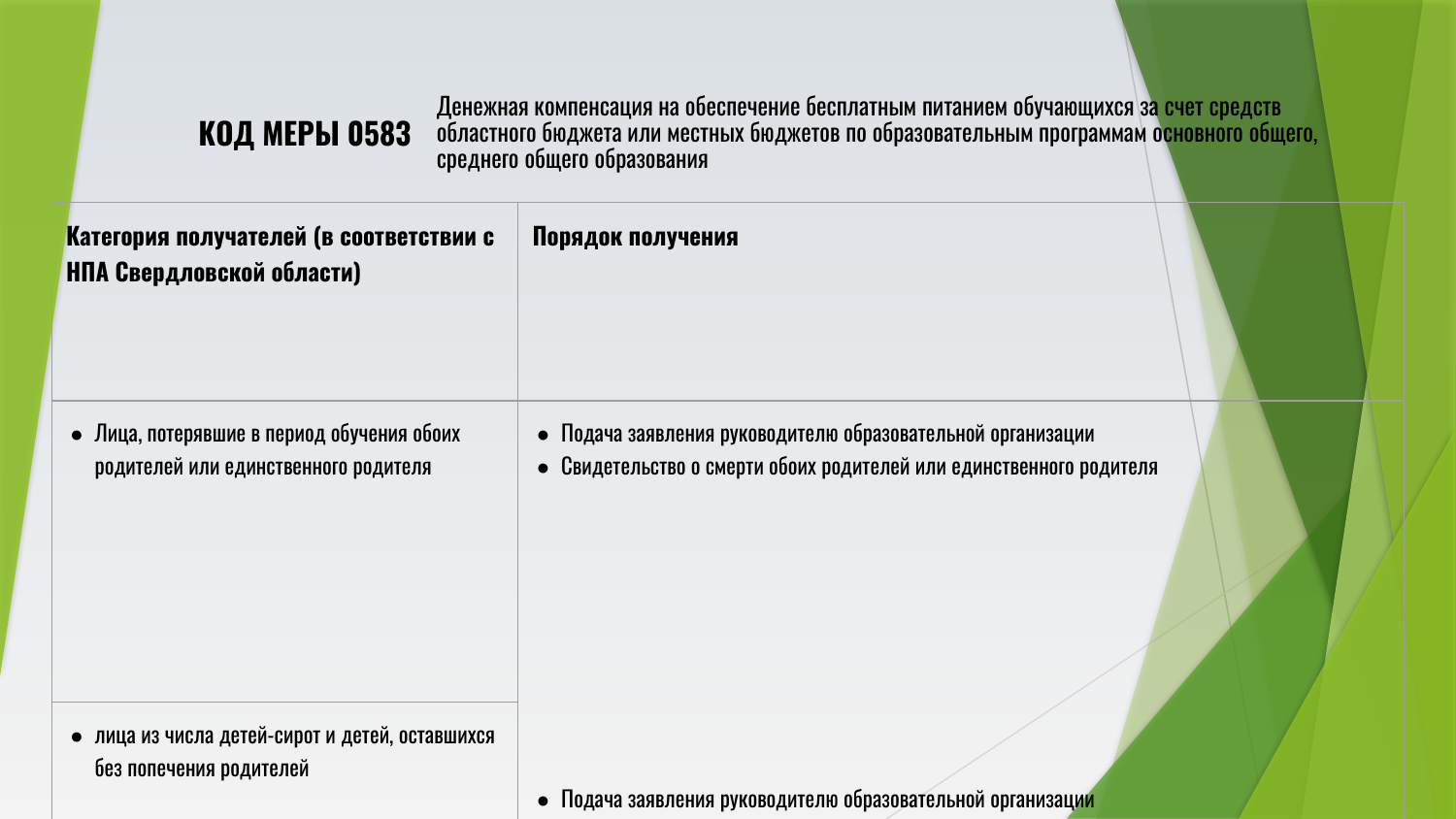

КОД МЕРЫ 0583
# Денежная компенсация на обеспечение бесплатным питанием обучающихся за счет средств областного бюджета или местных бюджетов по образовательным программам основного общего, среднего общего образования
| Категория получателей (в соответствии с НПА Свердловской области) | Порядок получения |
| --- | --- |
| Лица, потерявшие в период обучения обоих родителей или единственного родителя | Подача заявления руководителю образовательной организации Свидетельство о смерти обоих родителей или единственного родителя Подача заявления руководителю образовательной организации Документы, свидетельствующие об обстоятельствах утраты (отсутствия) попечения родителей (единственного родителя) |
| лица из числа детей-сирот и детей, оставшихся без попечения родителей |  |